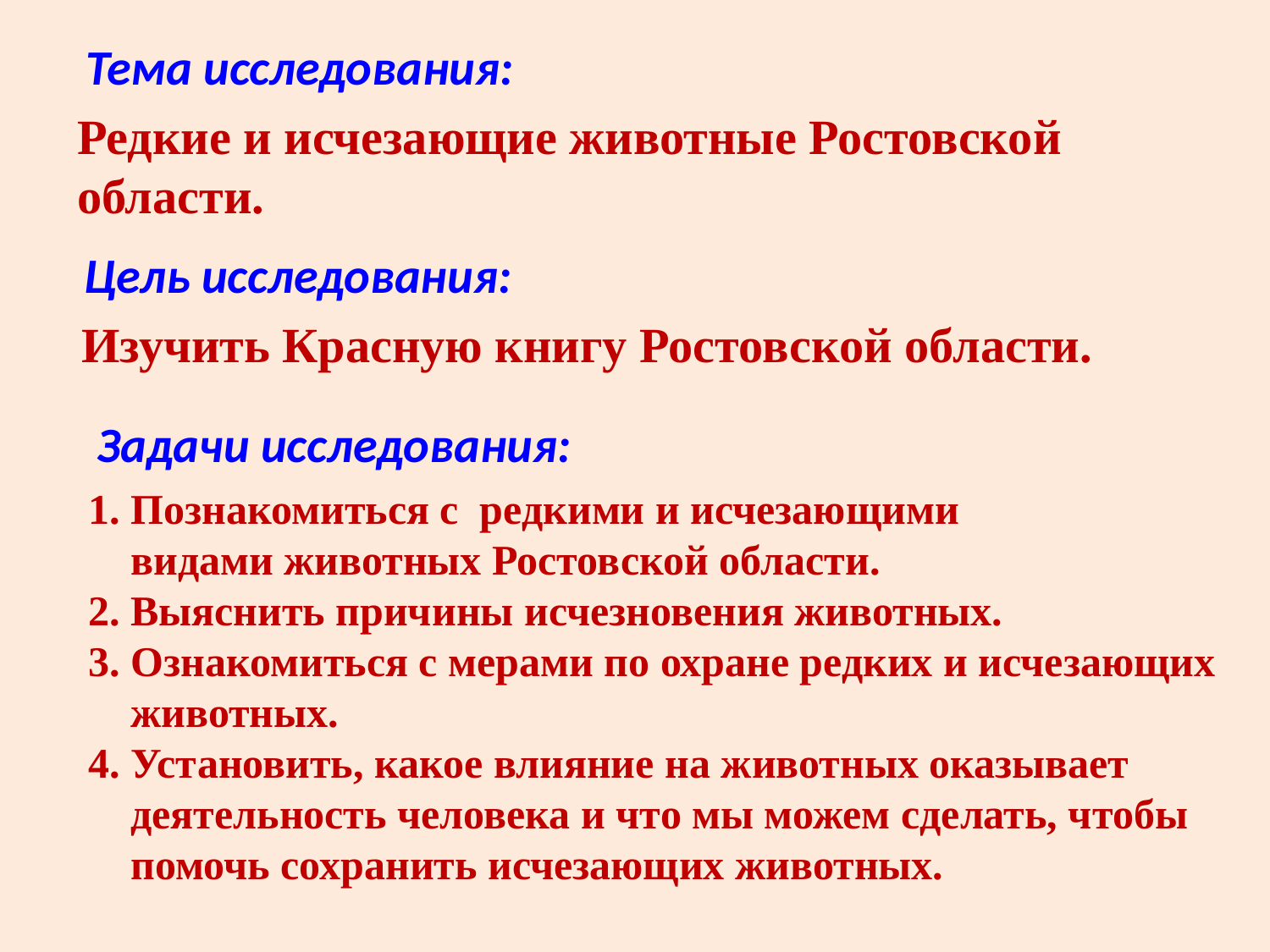

Тема исследования:
Редкие и исчезающие животные Ростовской области.

Цель исследования:
Изучить Красную книгу Ростовской области.
Задачи исследования:
1. Познакомиться с  редкими и исчезающими
    видами животных Ростовской области.
2. Выяснить причины исчезновения животных.
3. Ознакомиться с мерами по охране редких и исчезающих
    животных.
4. Установить, какое влияние на животных оказывает
    деятельность человека и что мы можем сделать, чтобы
    помочь сохранить исчезающих животных.